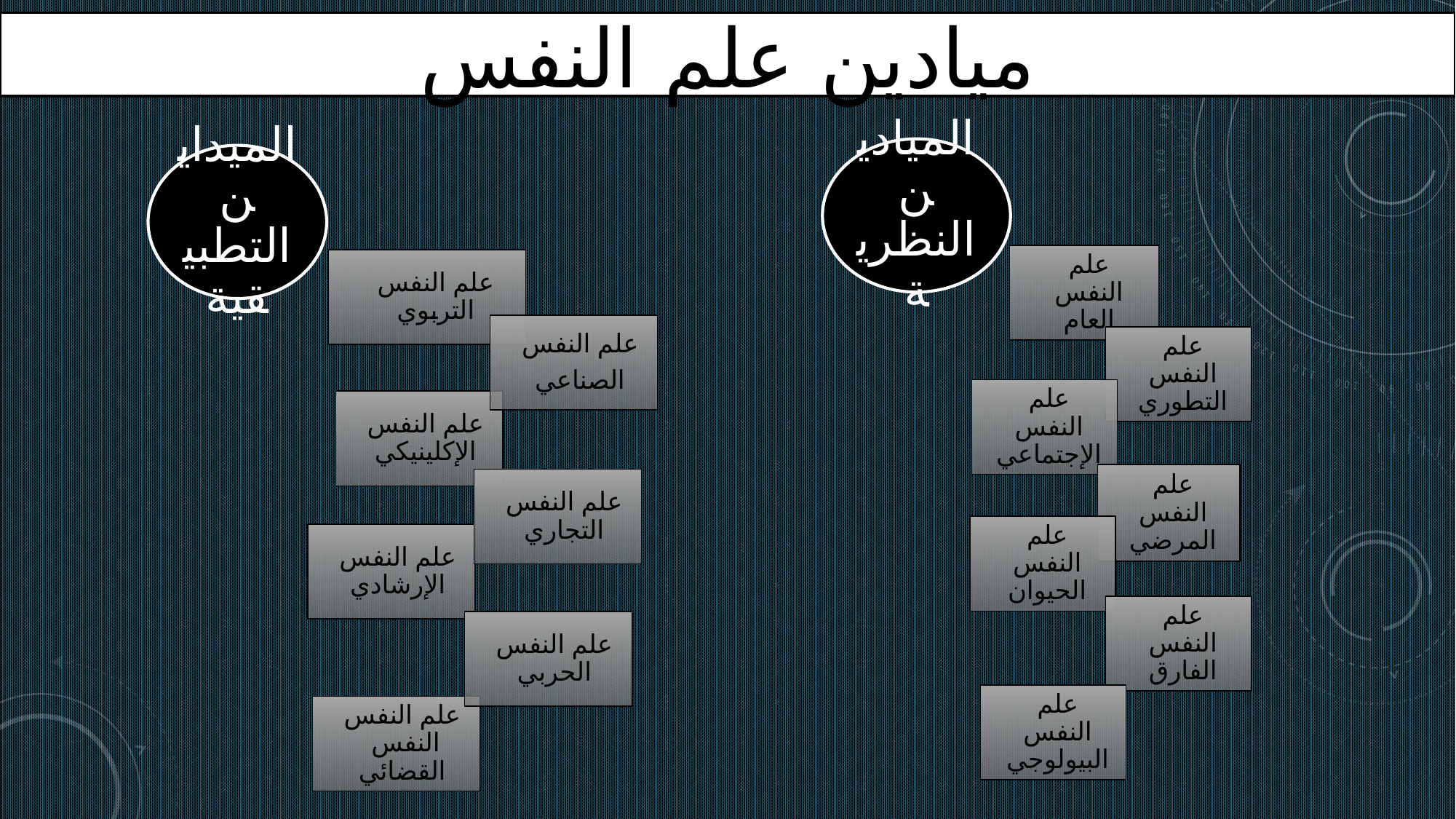

# ميادين علم النفس
علم النفس الإكلينيكي
علم النفس الإرشادي
علم النفس التجاري
علم النفس التربوي
علم النفس
الصناعي
علم النفس النفس  القضائي
علم النفس الحربي
الميداين التطبيقية
علم النفس العام
علم النفس التطوري
علم النفس الإجتماعي
علم النفس المرضي
علم النفس الحيوان
علم النفس الفارق
علم النفس البيولوجي
الميادين النظرية